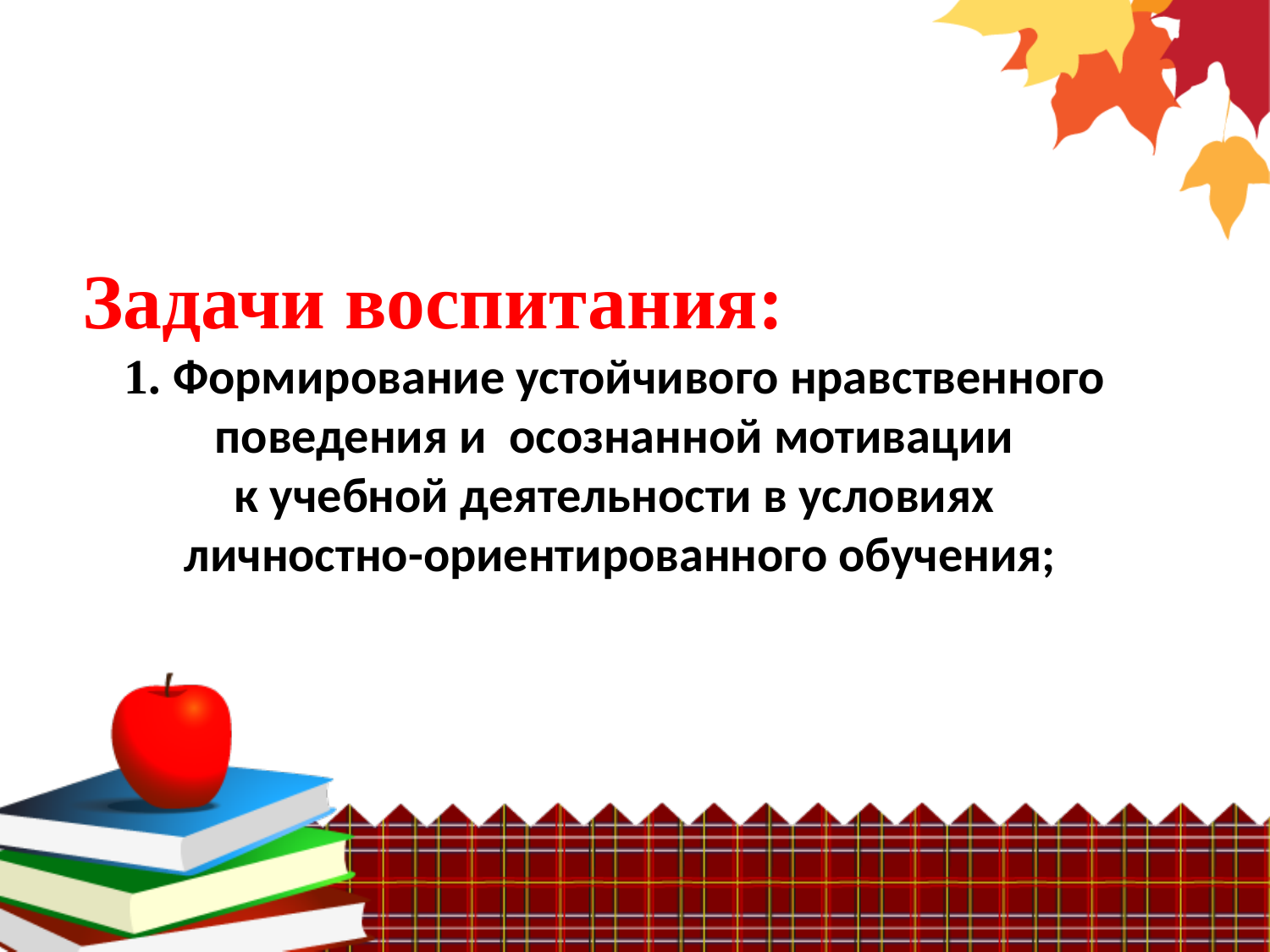

Задачи воспитания:
1. Формирование устойчивого нравственного
поведения и  осознанной мотивации
к учебной деятельности в условиях
личностно-ориентированного обучения;